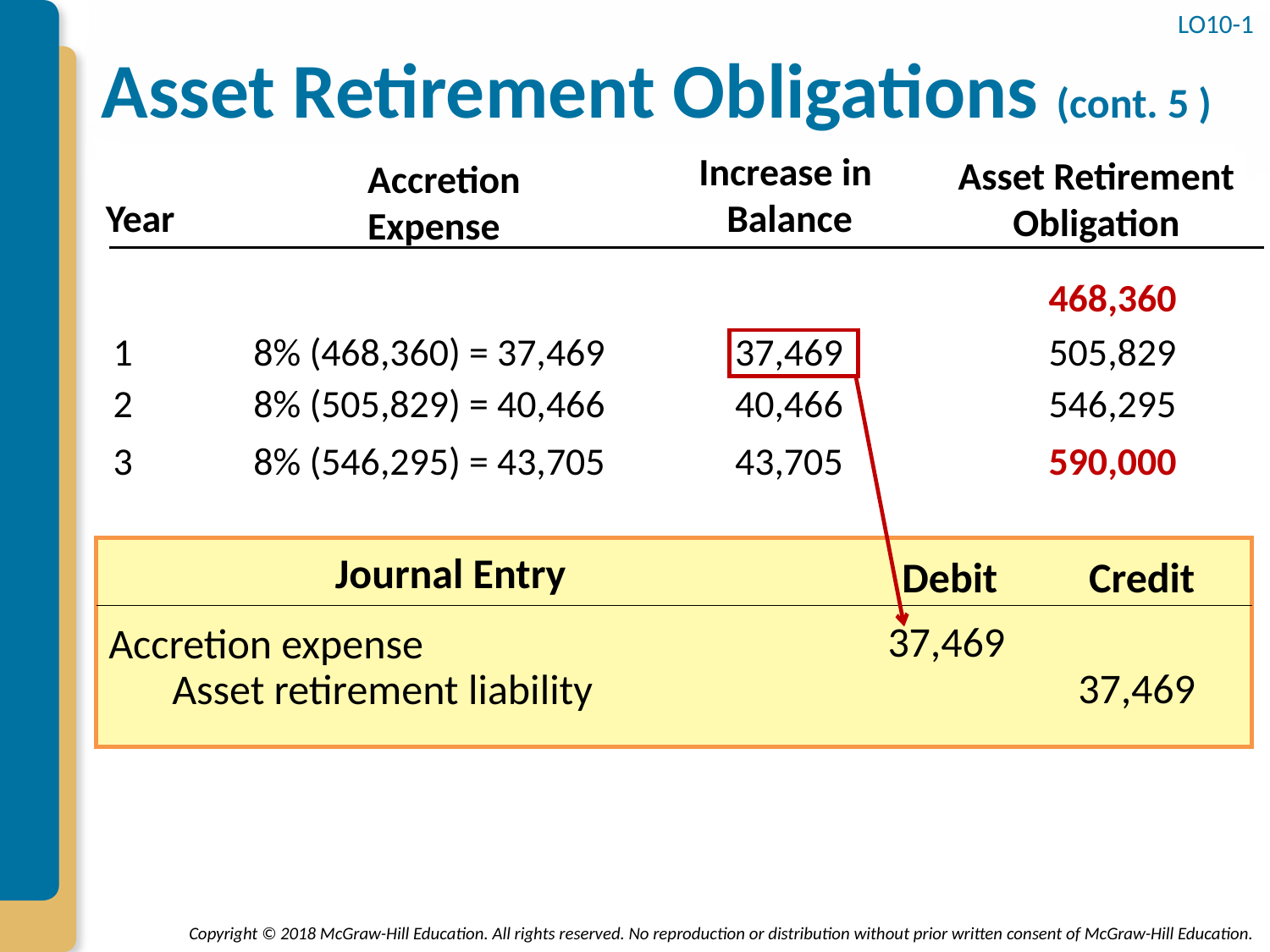

LO10-1
# Asset Retirement Obligations (cont. 5 )
Increase in
Balance
Asset Retirement
Obligation
Accretion
Expense
Year
468,360
1
8% (468,360) = 37,469
37,469
505,829

2
8% (505,829) = 40,466
40,466
546,295
3
8% (546,295) = 43,705
43,705
590,000

Journal Entry
Credit
Debit
37,469
Accretion expense
37,469
Asset retirement liability